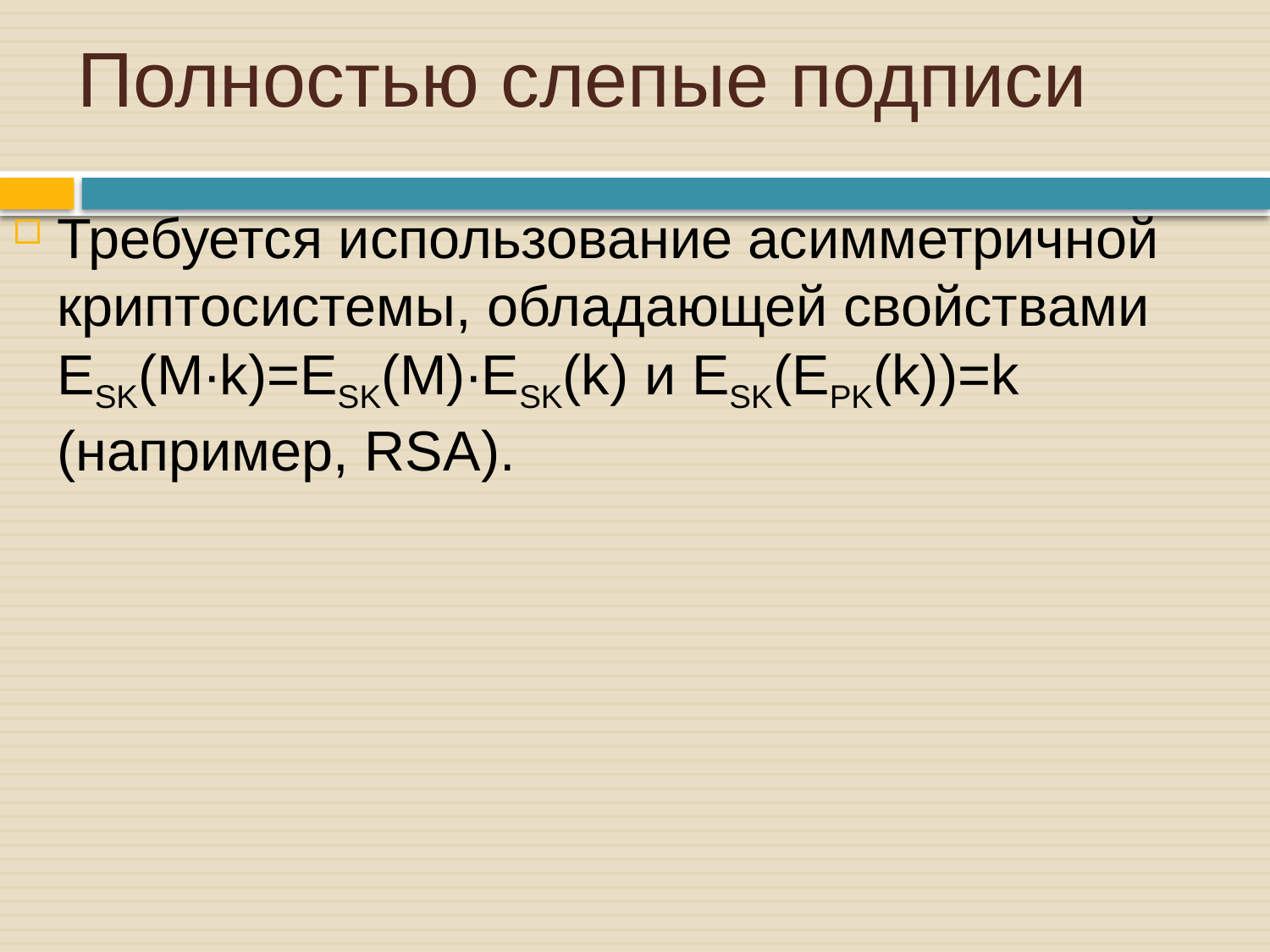

# Полностью слепые подписи
Требуется использование асимметричной криптосистемы, обладающей свойствами ESK(M∙k)=ESK(M)∙ESK(k) и ESK(EPK(k))=k (например, RSA).